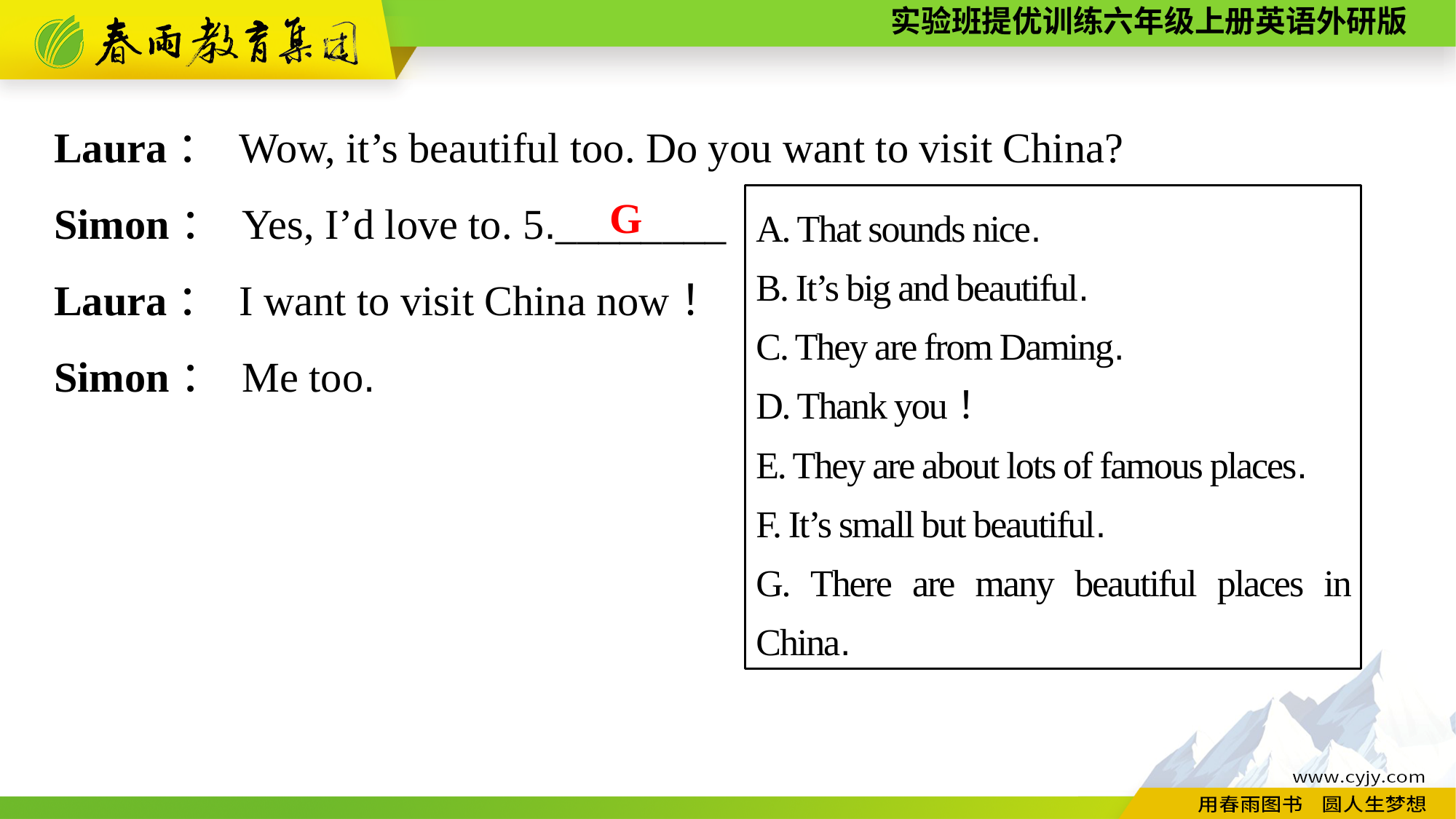

Laura： Wow, it’s beautiful too. Do you want to visit China?
Simon： Yes, I’d love to. 5.________
Laura： I want to visit China now！
Simon： Me too.
G
A. That sounds nice.
B. It’s big and beautiful.
C. They are from Daming.
D. Thank you！
E. They are about lots of famous places.
F. It’s small but beautiful.
G. There are many beautiful places in China.